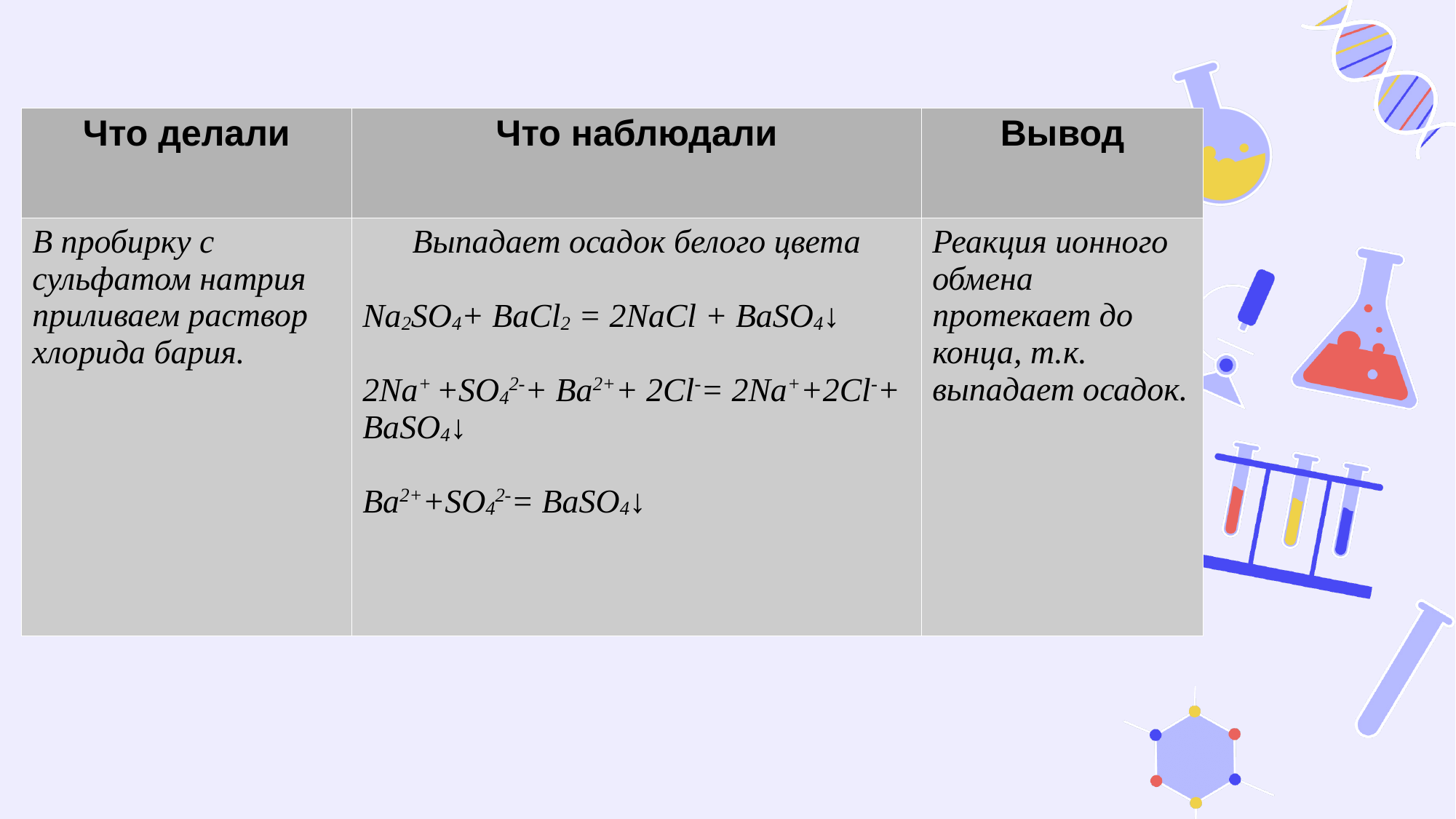

| Что делали | Что наблюдали | Вывод |
| --- | --- | --- |
| В пробирку с сульфатом натрия приливаем раствор хлорида бария. | Выпадает осадок белого цвета Na2SO4+ BaCl2 = 2NaCl + BaSO4↓ 2Na+ +SO42-+ Ba2++ 2Cl-= 2Na++2Cl-+ BaSO4↓ Ba2++SO42-= BaSO4↓ | Реакция ионного обмена протекает до конца, т.к. выпадает осадок. |